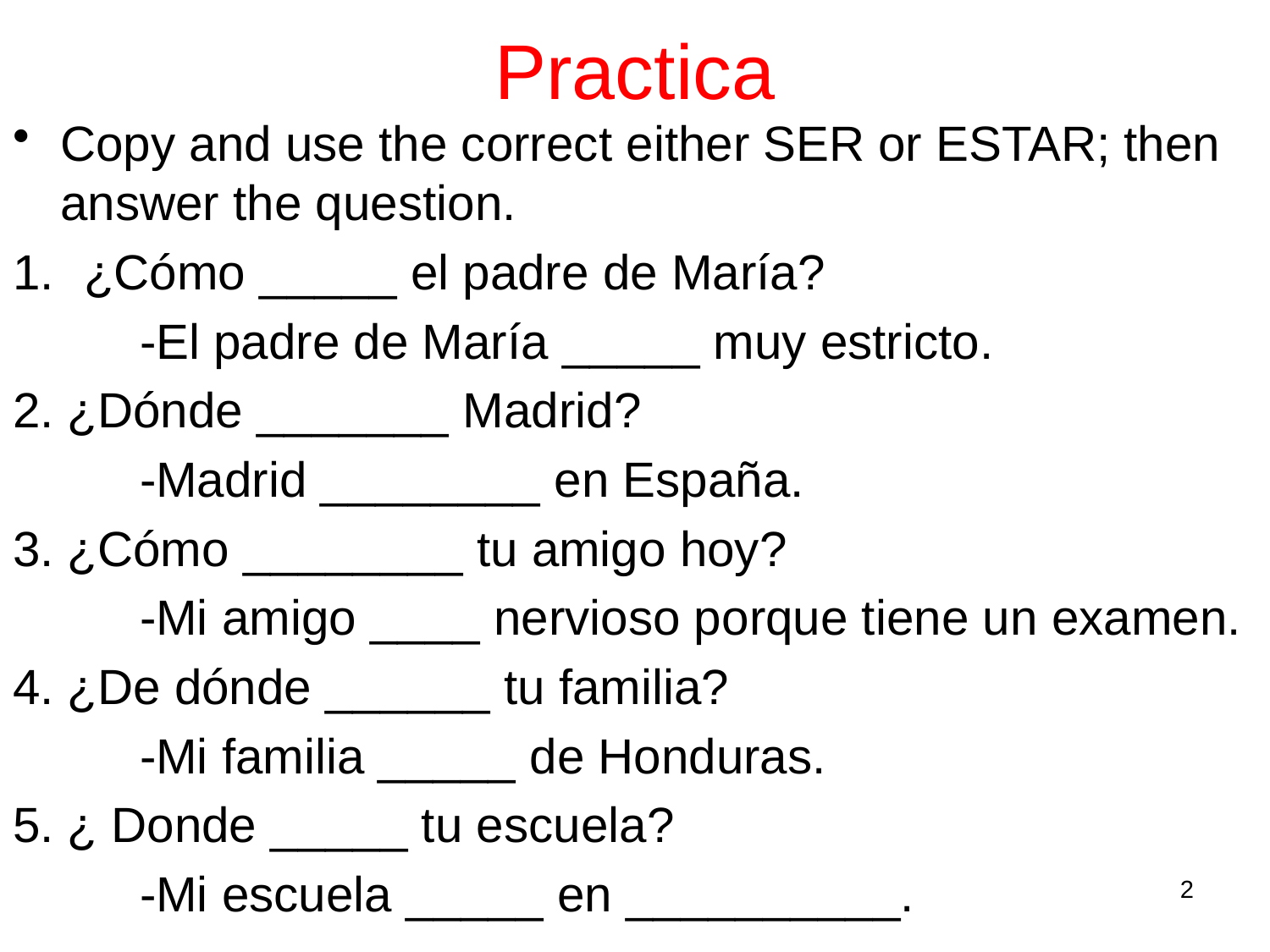

# Practica
Copy and use the correct either SER or ESTAR; then answer the question.
¿Cómo _____ el padre de María?
	-El padre de María _____ muy estricto.
2. ¿Dónde _______ Madrid?
	-Madrid ________ en España.
3. ¿Cómo ________ tu amigo hoy?
	-Mi amigo ____ nervioso porque tiene un examen.
4. ¿De dónde ______ tu familia?
	-Mi familia _____ de Honduras.
5. ¿ Donde _____ tu escuela?
	-Mi escuela _____ en __________.
2